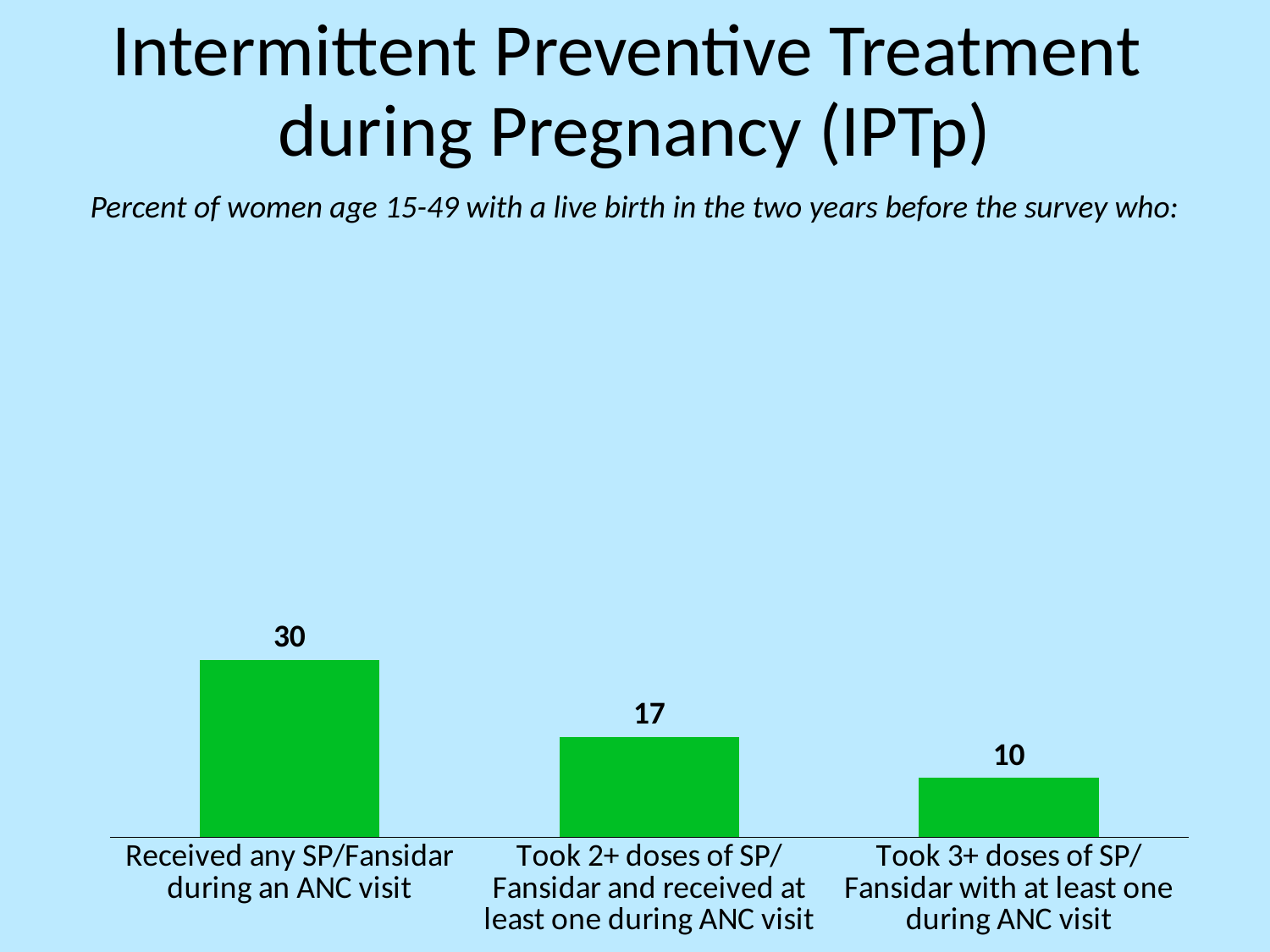

# Intermittent Preventive Treatment during Pregnancy (IPTp)
Percent of women age 15-49 with a live birth in the two years before the survey who:

### Chart

| Category | Column1 |
|---|---|
| Received any SP/Fansidar during an ANC visit | 30.0 |
| Took 2+ doses of SP/Fansidar and received at least one during ANC visit | 17.0 |
| Took 3+ doses of SP/Fansidar with at least one during ANC visit | 10.0 |